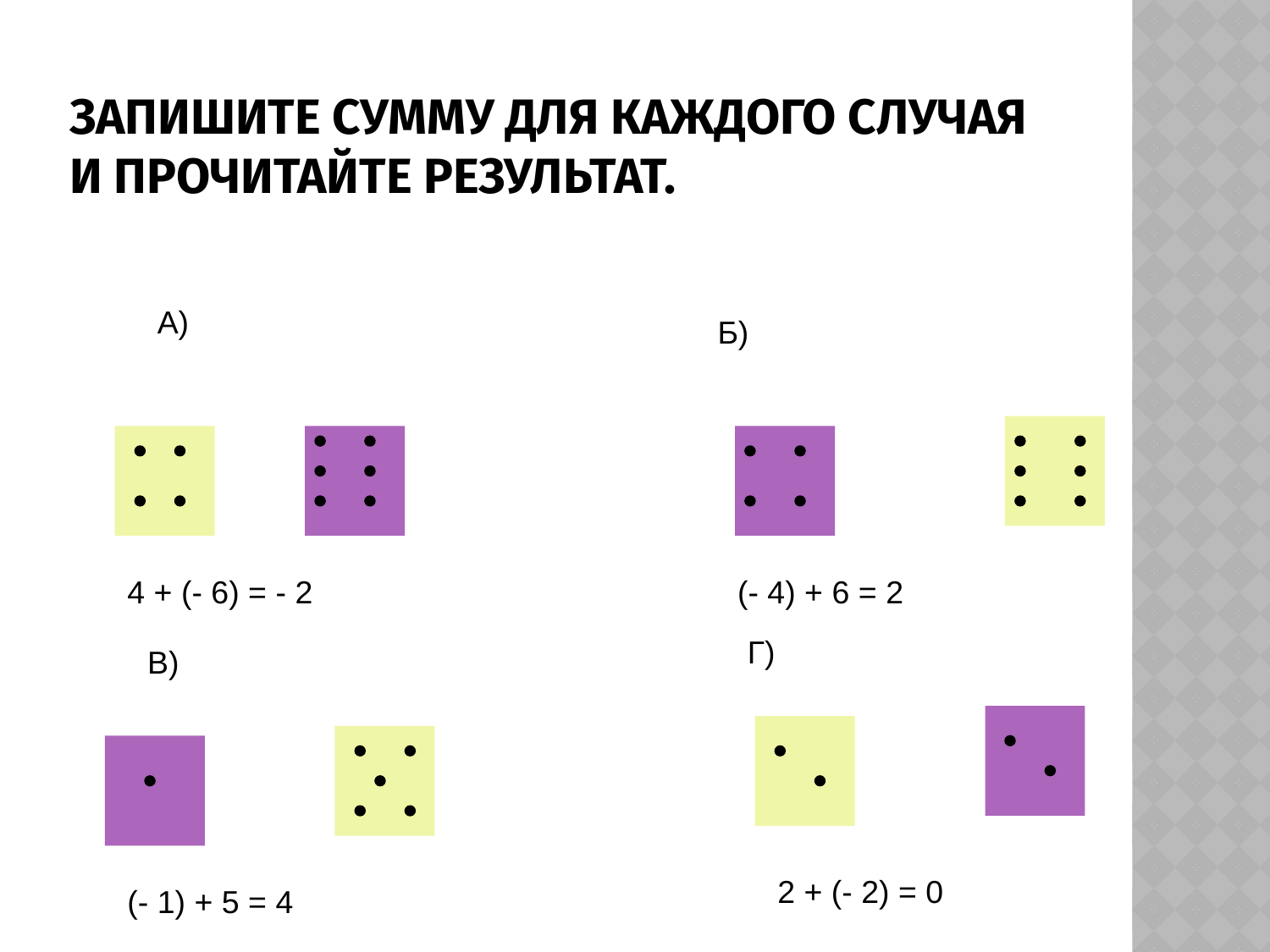

# Запишите сумму для каждого случая и прочитайте результат.
А)
Б)

4 + (- 6) = - 2
(- 4) + 6 = 2
Г)
В)

2 + (- 2) = 0
(- 1) + 5 = 4